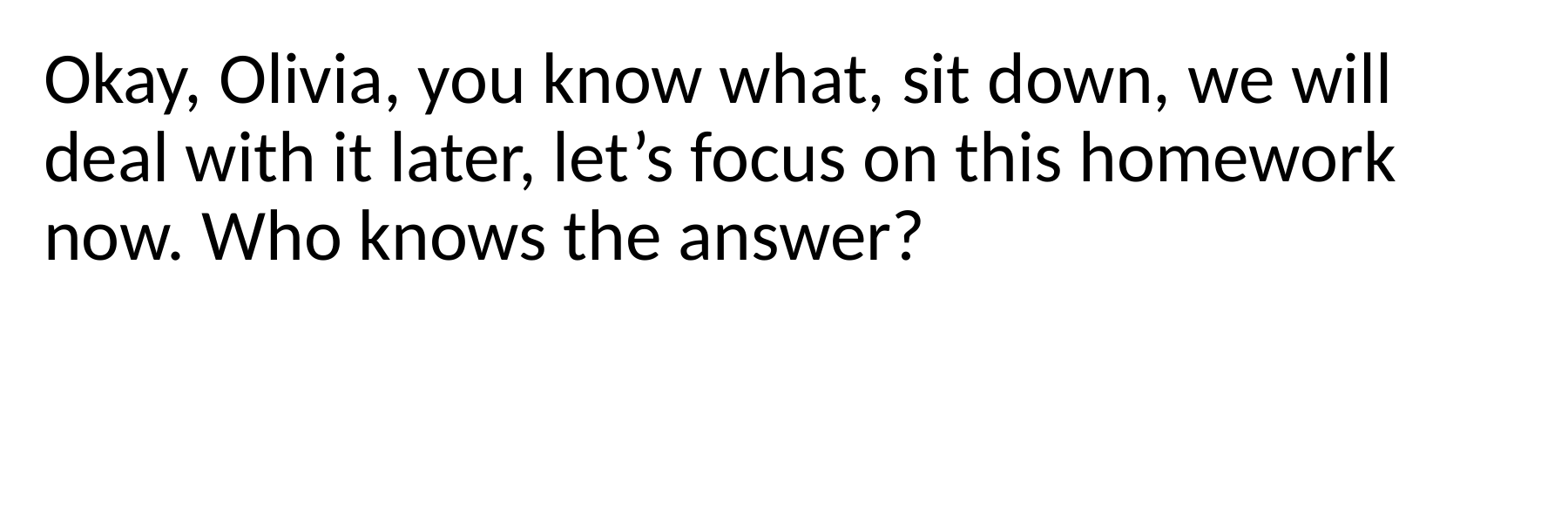

Okay, Olivia, you know what, sit down, we will deal with it later, let’s focus on this homework now. Who knows the answer?